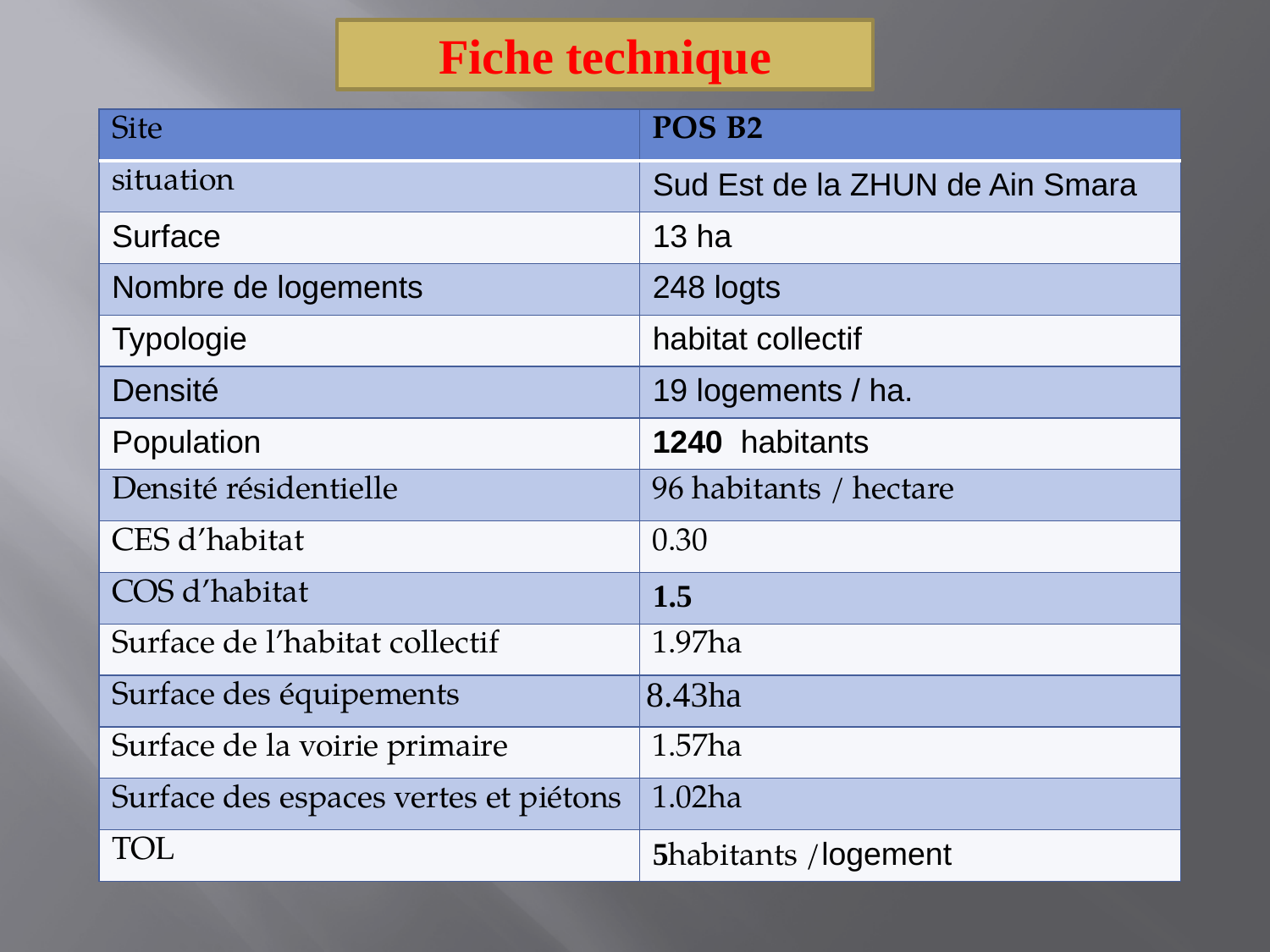

Fiche technique
| Site | POS B2 |
| --- | --- |
| situation | Sud Est de la ZHUN de Ain Smara |
| Surface | 13 ha |
| Nombre de logements | 248 logts |
| Typologie | habitat collectif |
| Densité | 19 logements / ha. |
| Population | 1240 habitants |
| Densité résidentielle | 96 habitants / hectare |
| CES d’habitat | 0.30 |
| COS d’habitat | 1.5 |
| Surface de l’habitat collectif | 1.97ha |
| Surface des équipements | 8.43ha |
| Surface de la voirie primaire | 1.57ha |
| Surface des espaces vertes et piétons | 1.02ha |
| TOL | 5habitants /logement |